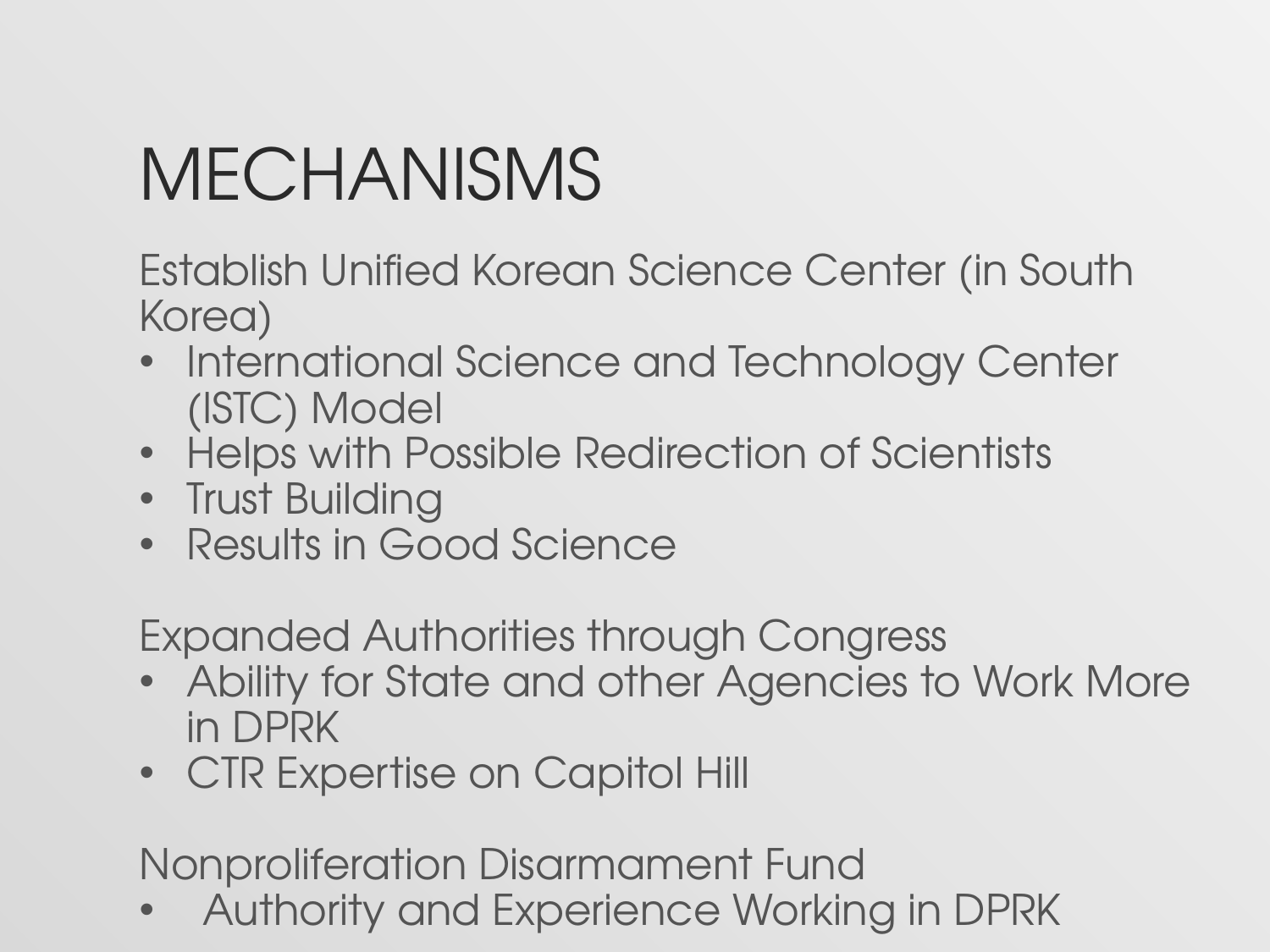

# MECHANISMS
Establish Unified Korean Science Center (in South Korea)
International Science and Technology Center (ISTC) Model
Helps with Possible Redirection of Scientists
Trust Building
Results in Good Science

Expanded Authorities through Congress
Ability for State and other Agencies to Work More in DPRK
CTR Expertise on Capitol Hill

Nonproliferation Disarmament Fund
Authority and Experience Working in DPRK